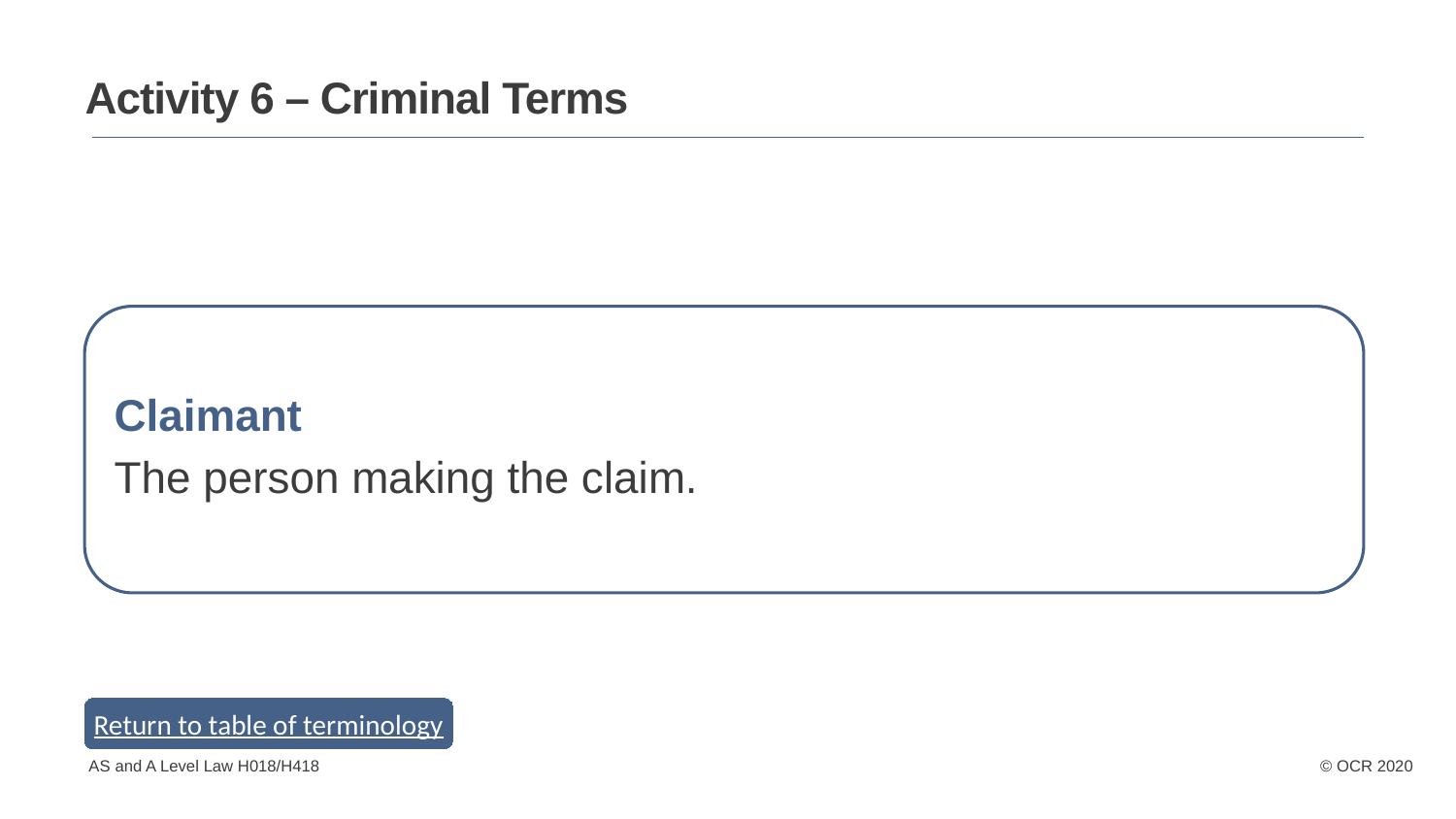

Activity 6 – Criminal Terms
Claimant
The person making the claim.

Return to table of terminology